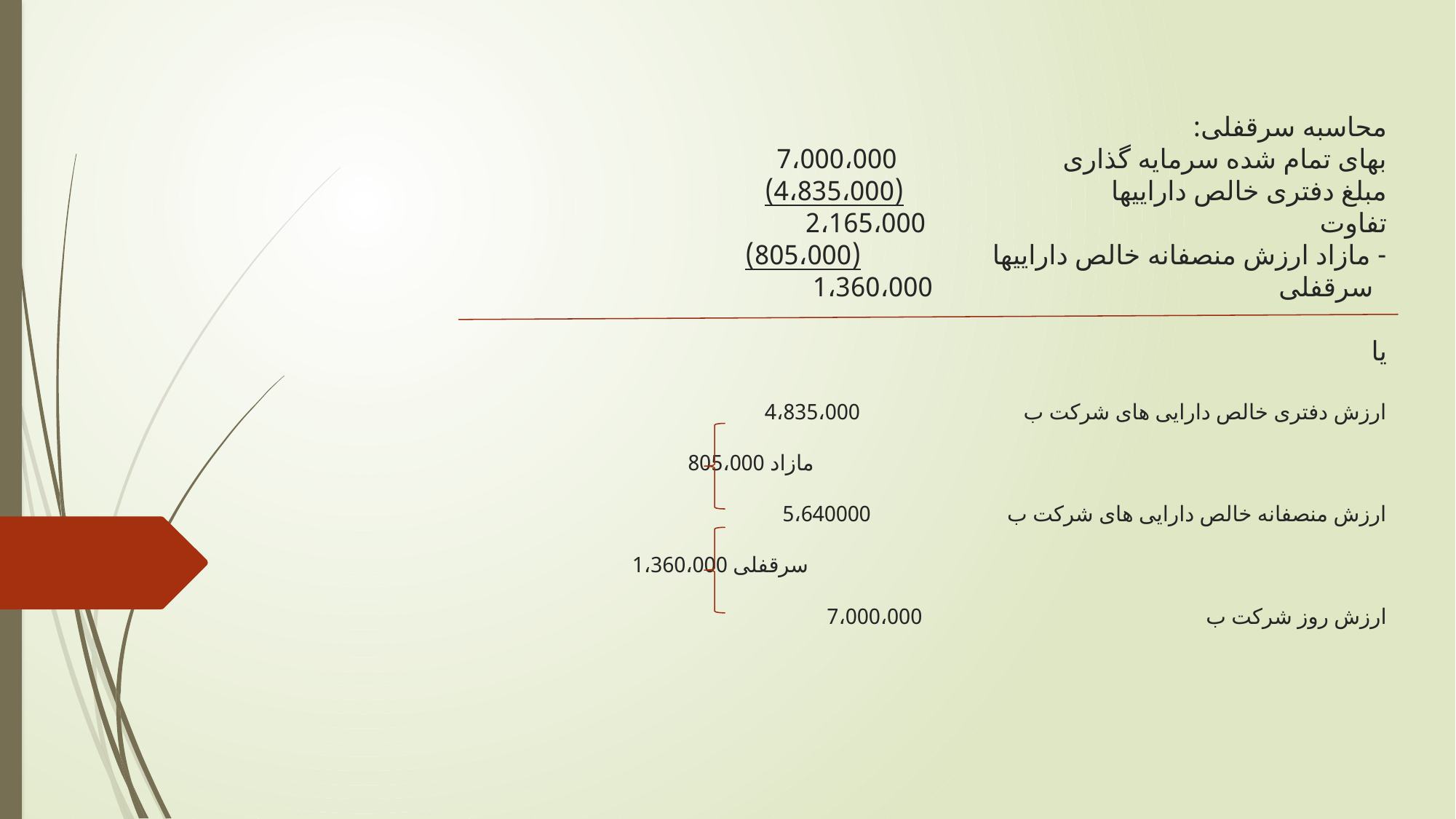

# محاسبه سرقفلی: بهای تمام شده سرمایه گذاری                        7،000،000 مبلغ دفتری خالص داراییها                              (4،835،000) تفاوت                                                         2،165،000 - مازاد ارزش منصفانه خالص داراییها                   (805،000) سرقفلی                                                  1،360،000 یا ارزش دفتری خالص دارایی های شرکت ب                              4،835،000 مازاد 805،000 ارزش منصفانه خالص دارایی های شرکت ب                         5،640000 سرقفلی 1،360،000 ارزش روز شرکت ب                                                    7،000،000